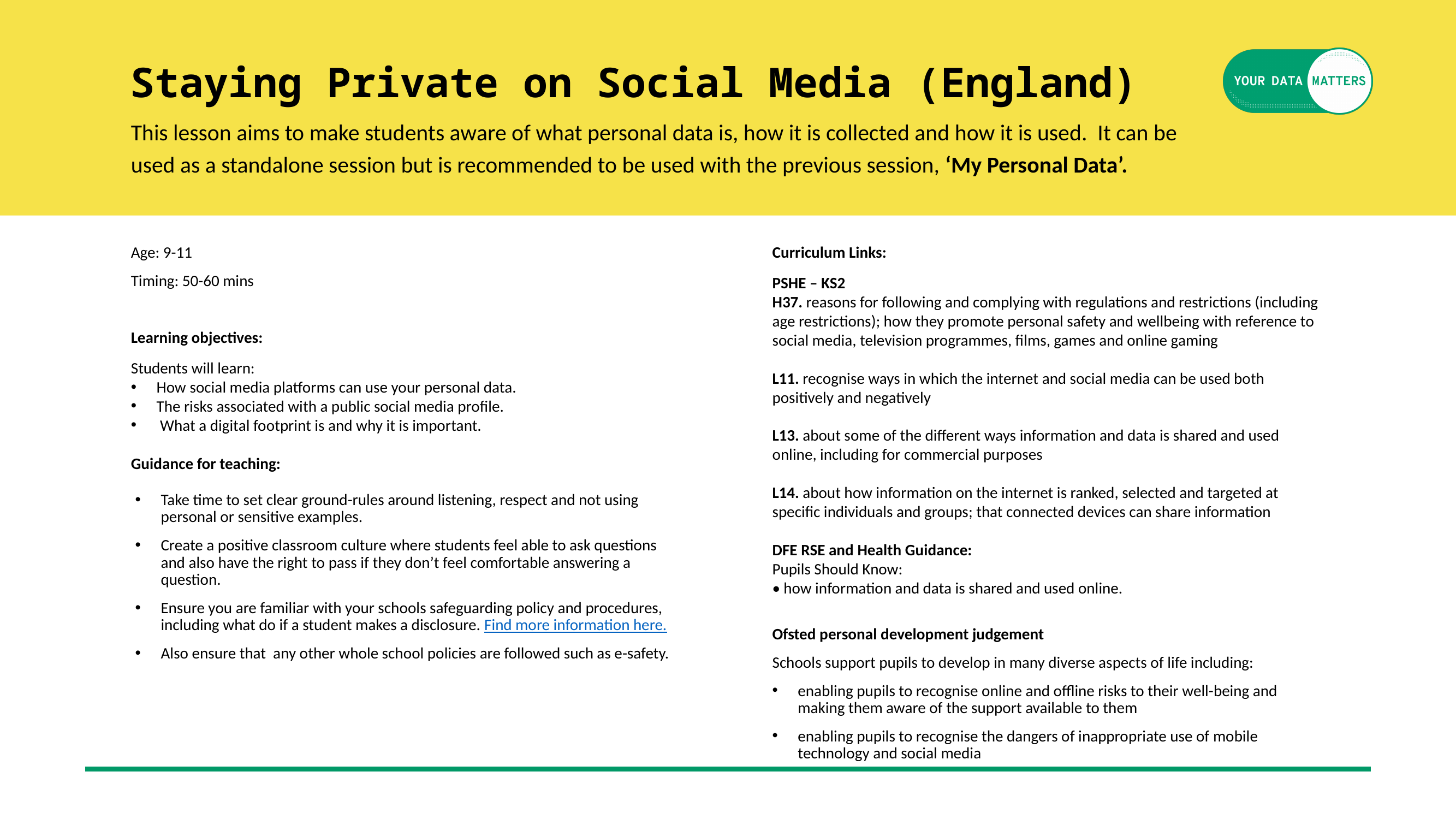

Staying Private on Social Media (England)
This lesson aims to make students aware of what personal data is, how it is collected and how it is used.  It can be used as a standalone session but is recommended to be used with the previous session, ‘My Personal Data’.
Age: 9-11
Timing: 50-60 mins

Learning objectives:
Students will learn:
How social media platforms can use your personal data.
The risks associated with a public social media profile.
 What a digital footprint is and why it is important.

Guidance for teaching:
Take time to set clear ground-rules around listening, respect and not using personal or sensitive examples.
Create a positive classroom culture where students feel able to ask questions and also have the right to pass if they don’t feel comfortable answering a question.
Ensure you are familiar with your schools safeguarding policy and procedures, including what do if a student makes a disclosure. Find more information here.
Also ensure that  any other whole school policies are followed such as e-safety.

Curriculum Links:
PSHE – KS2
H37. reasons for following and complying with regulations and restrictions (including age restrictions); how they promote personal safety and wellbeing with reference to social media, television programmes, films, games and online gaming
L11. recognise ways in which the internet and social media can be used both positively and negatively
L13. about some of the different ways information and data is shared and used online, including for commercial purposes
L14. about how information on the internet is ranked, selected and targeted at specific individuals and groups; that connected devices can share information
DFE RSE and Health Guidance:
Pupils Should Know:
• how information and data is shared and used online.

Ofsted personal development judgement
Schools support pupils to develop in many diverse aspects of life including:
enabling pupils to recognise online and offline risks to their well-being and making them aware of the support available to them
enabling pupils to recognise the dangers of inappropriate use of mobile technology and social media